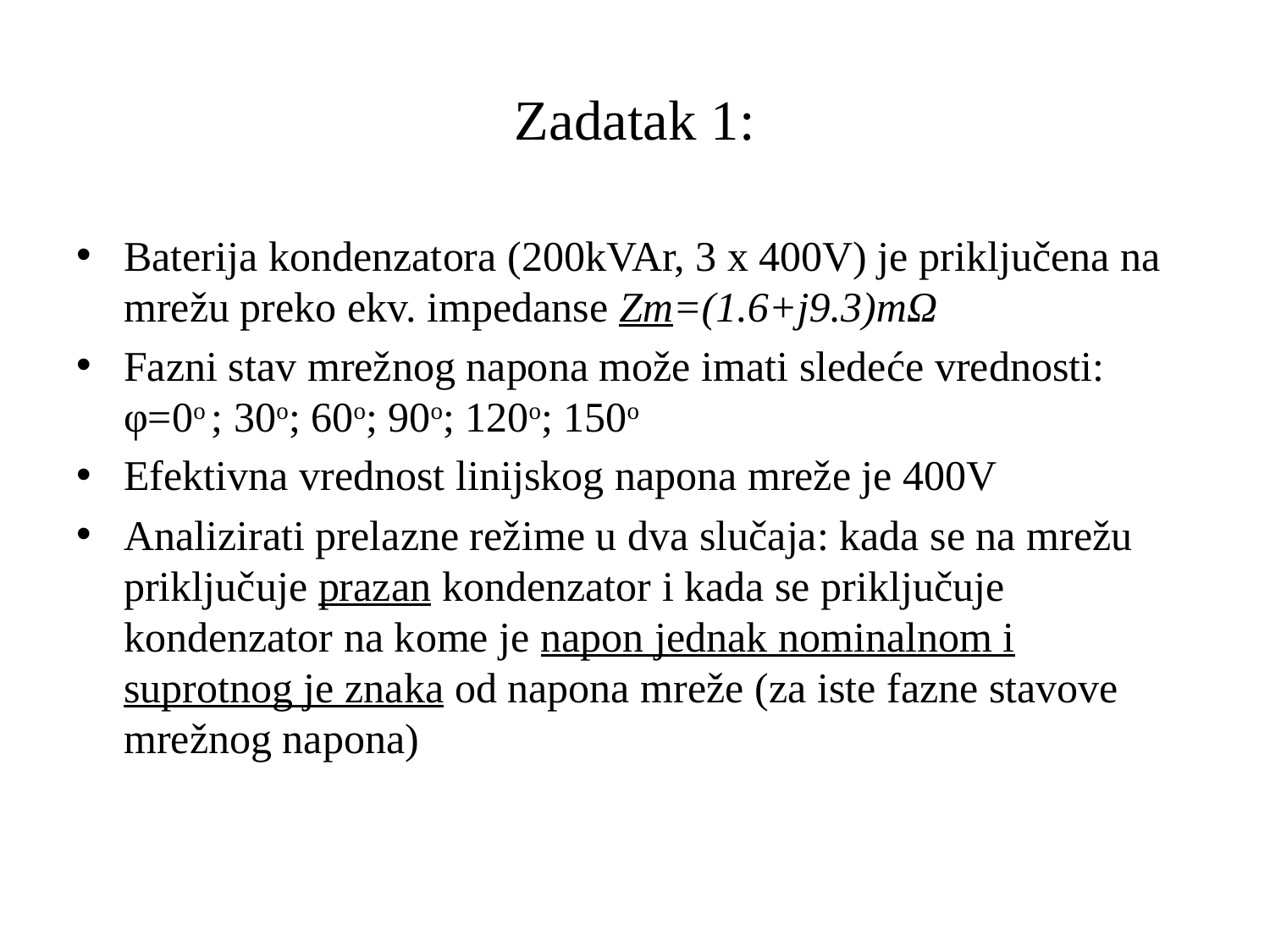

# Zadatak 1:
Baterija kondenzatora (200kVAr, 3 x 400V) je priključena na mrežu preko ekv. impedanse Zm=(1.6+j9.3)mΩ
Fazni stav mrežnog napona može imati sledeće vrednosti: φ=0o ; 30o; 60o; 90o; 120o; 150o
Efektivna vrednost linijskog napona mreže je 400V
Analizirati prelazne režime u dva slučaja: kada se na mrežu priključuje prazan kondenzator i kada se priključuje kondenzator na kome je napon jednak nominalnom i suprotnog je znaka od napona mreže (za iste fazne stavove mrežnog napona)